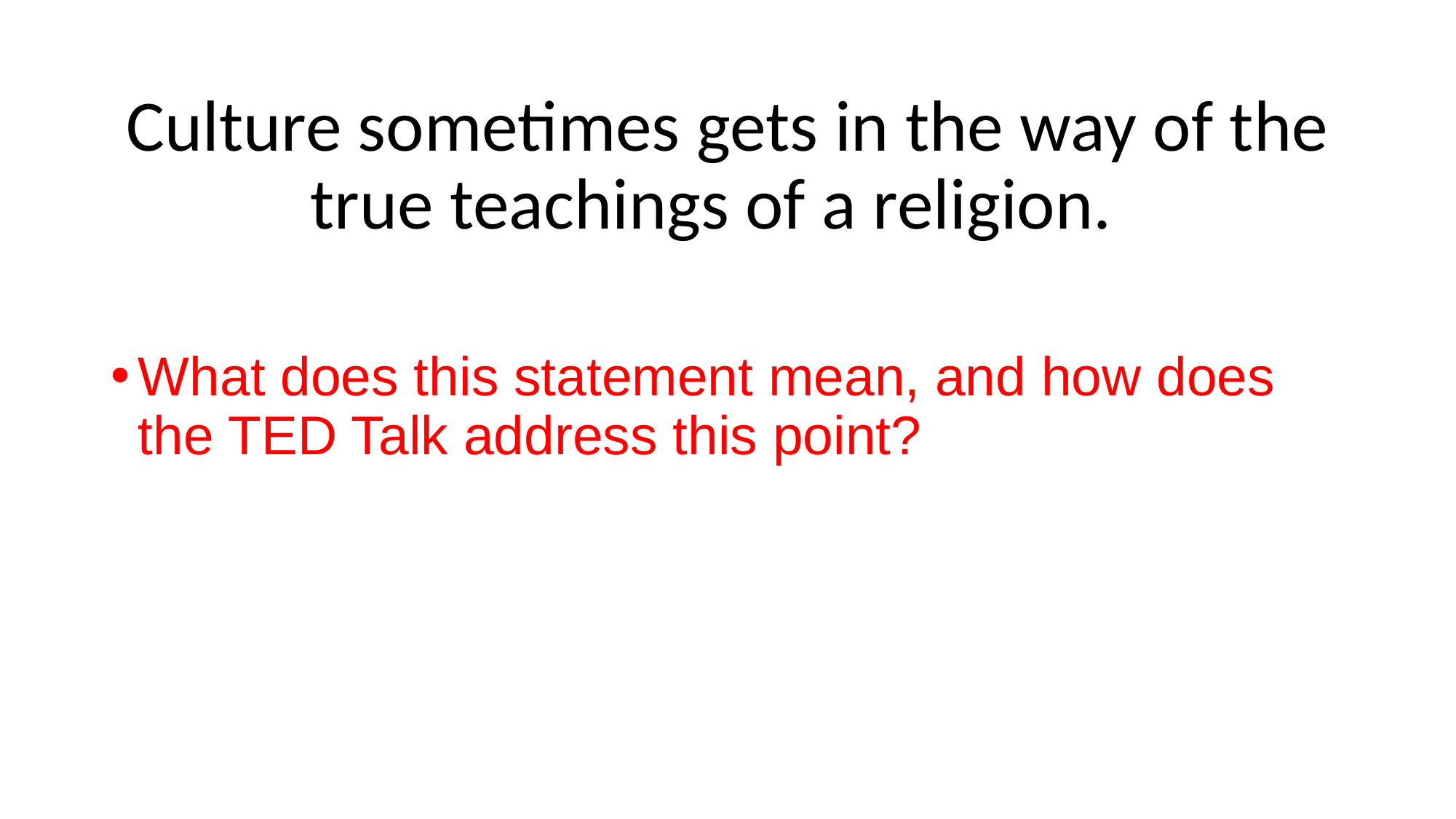

# Culture sometimes gets in the way of the true teachings of a religion.
What does this statement mean, and how does the TED Talk address this point?